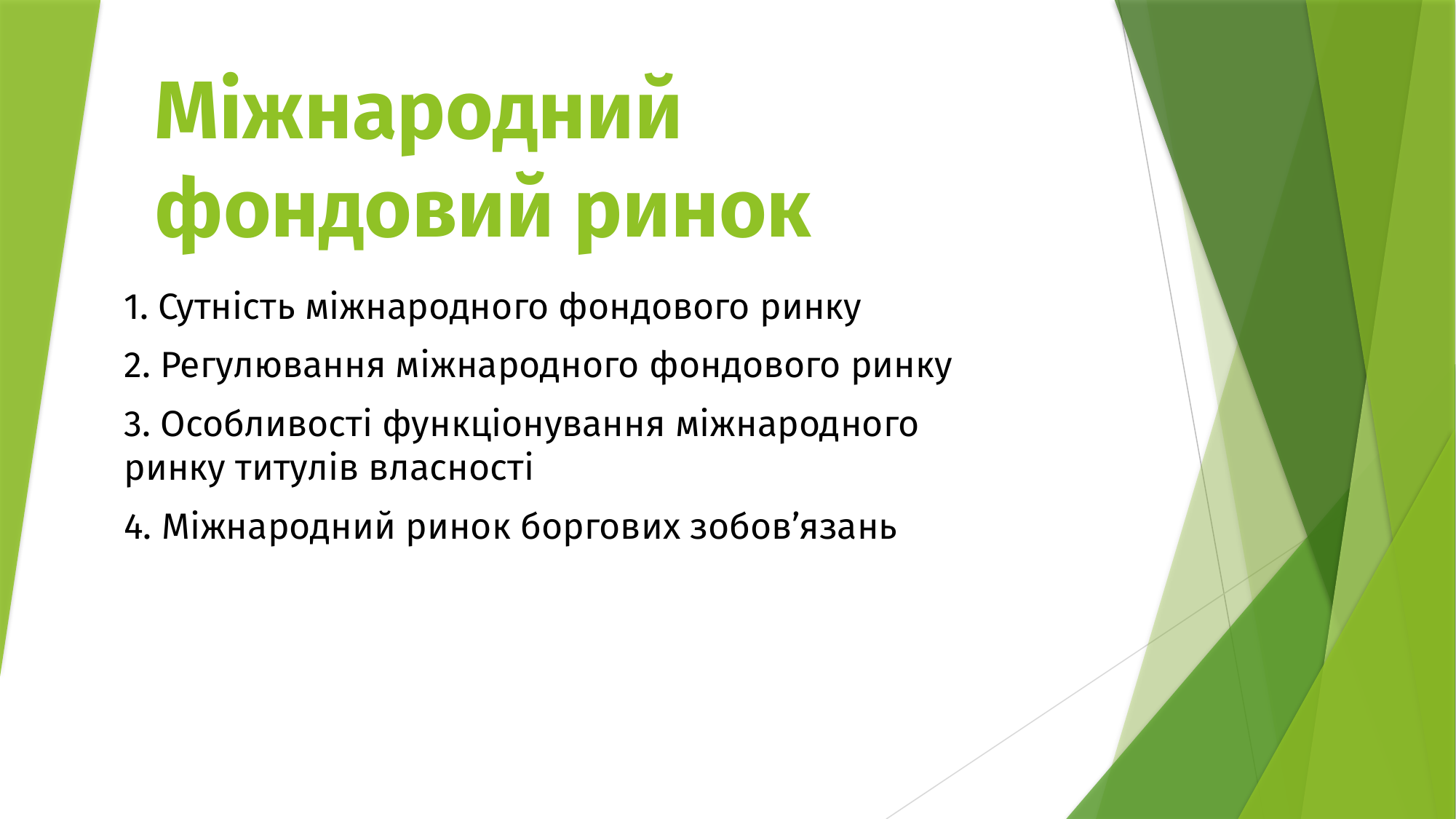

# Міжнародний фондовий ринок
1. Сутність міжнародного фондового ринку
2. Регулювання міжнародного фондового ринку
3. Особливості функціонування міжнародного ринку титулів власності
4. Міжнародний ринок боргових зобов’язань